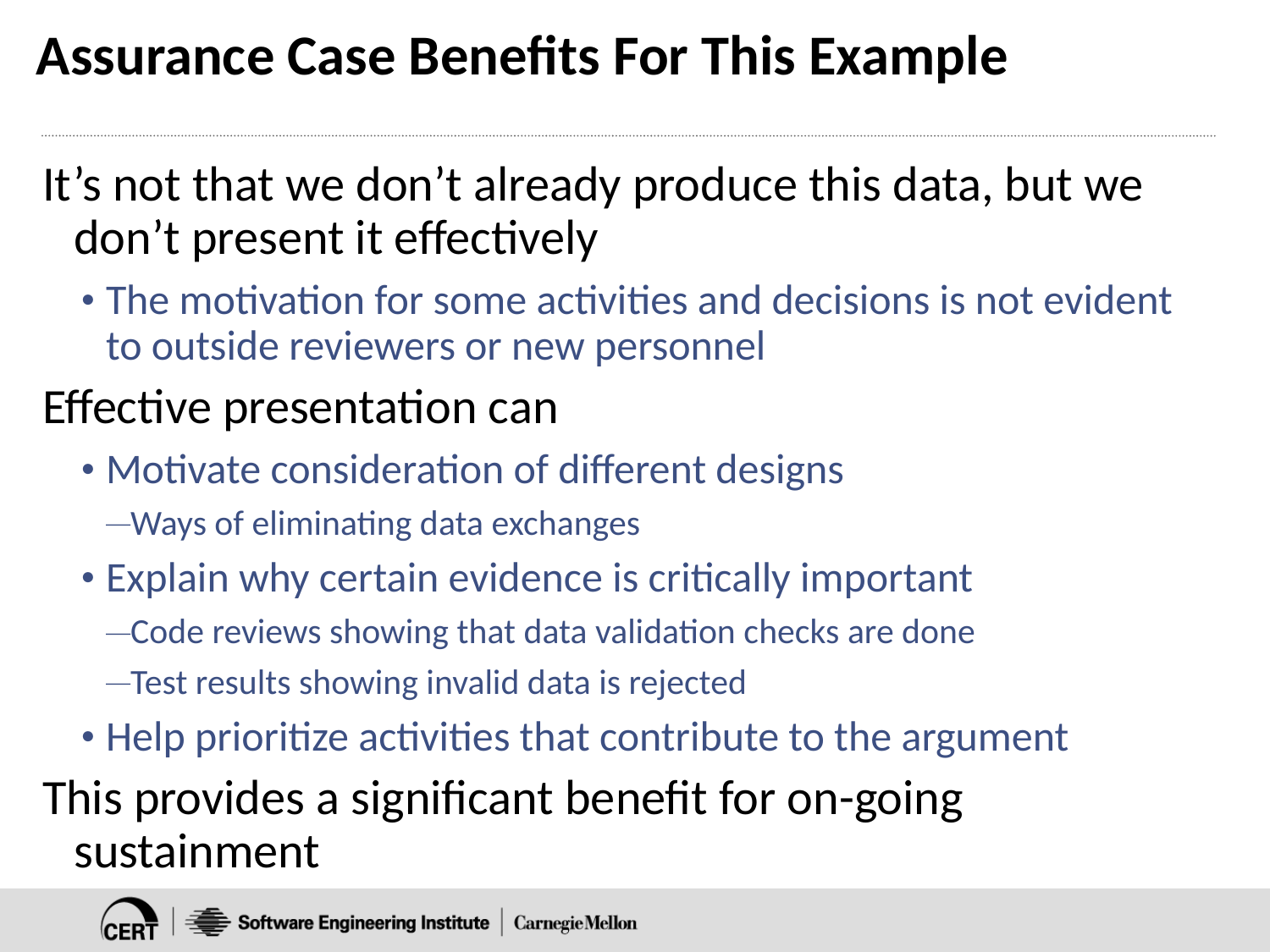

# Assurance Case Benefits For This Example
It’s not that we don’t already produce this data, but we don’t present it effectively
The motivation for some activities and decisions is not evident to outside reviewers or new personnel
Effective presentation can
Motivate consideration of different designs
Ways of eliminating data exchanges
Explain why certain evidence is critically important
Code reviews showing that data validation checks are done
Test results showing invalid data is rejected
Help prioritize activities that contribute to the argument
This provides a significant benefit for on-going sustainment